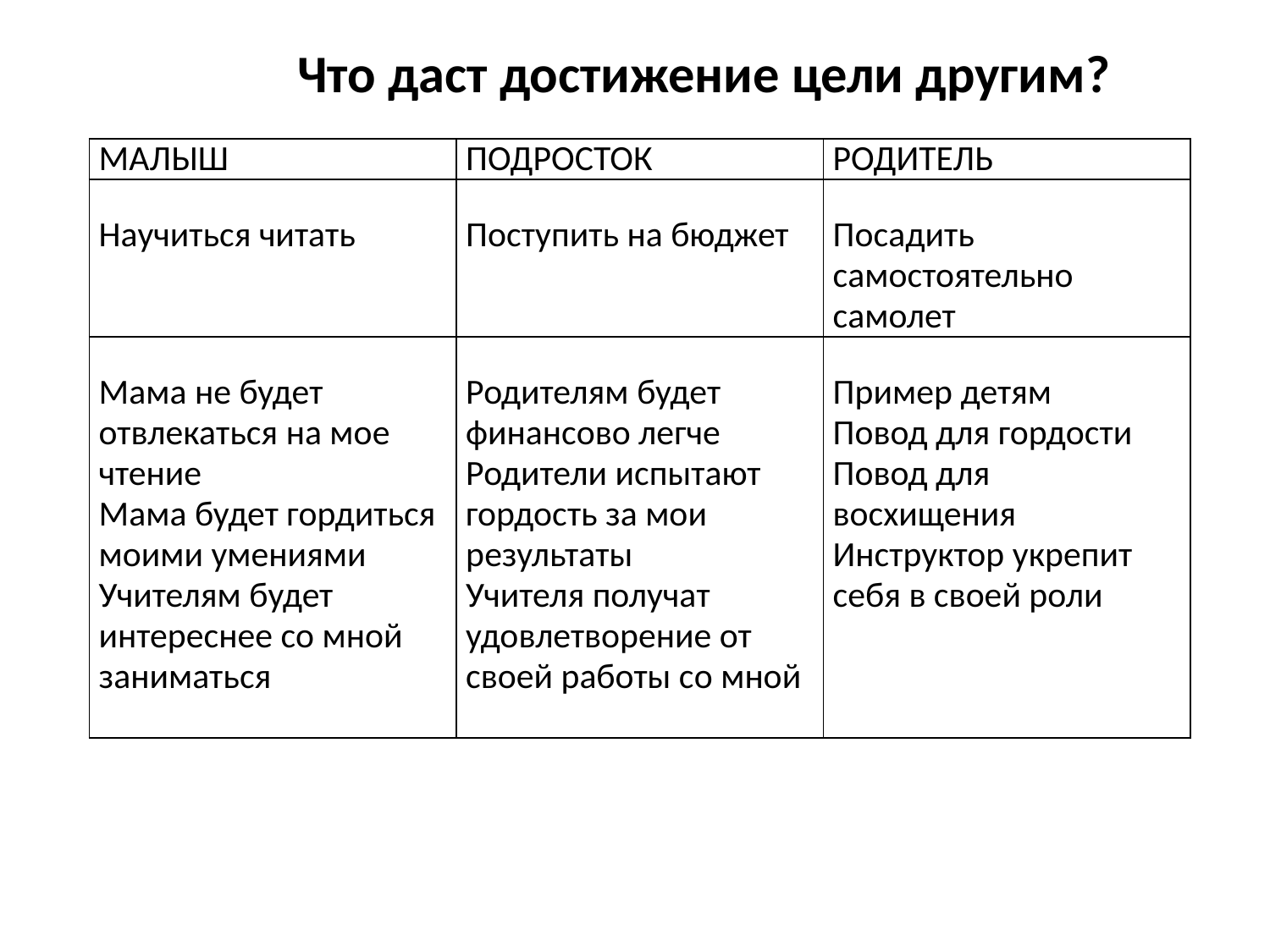

Что даст достижение цели другим?
| МАЛЫШ | ПОДРОСТОК | РОДИТЕЛЬ |
| --- | --- | --- |
| Научиться читать | Поступить на бюджет | Посадить самостоятельно самолет |
| Мама не будет отвлекаться на мое чтение Мама будет гордиться моими умениями Учителям будет интереснее со мной заниматься | Родителям будет финансово легче Родители испытают гордость за мои результаты Учителя получат удовлетворение от своей работы со мной | Пример детям Повод для гордости Повод для восхищения Инструктор укрепит себя в своей роли |